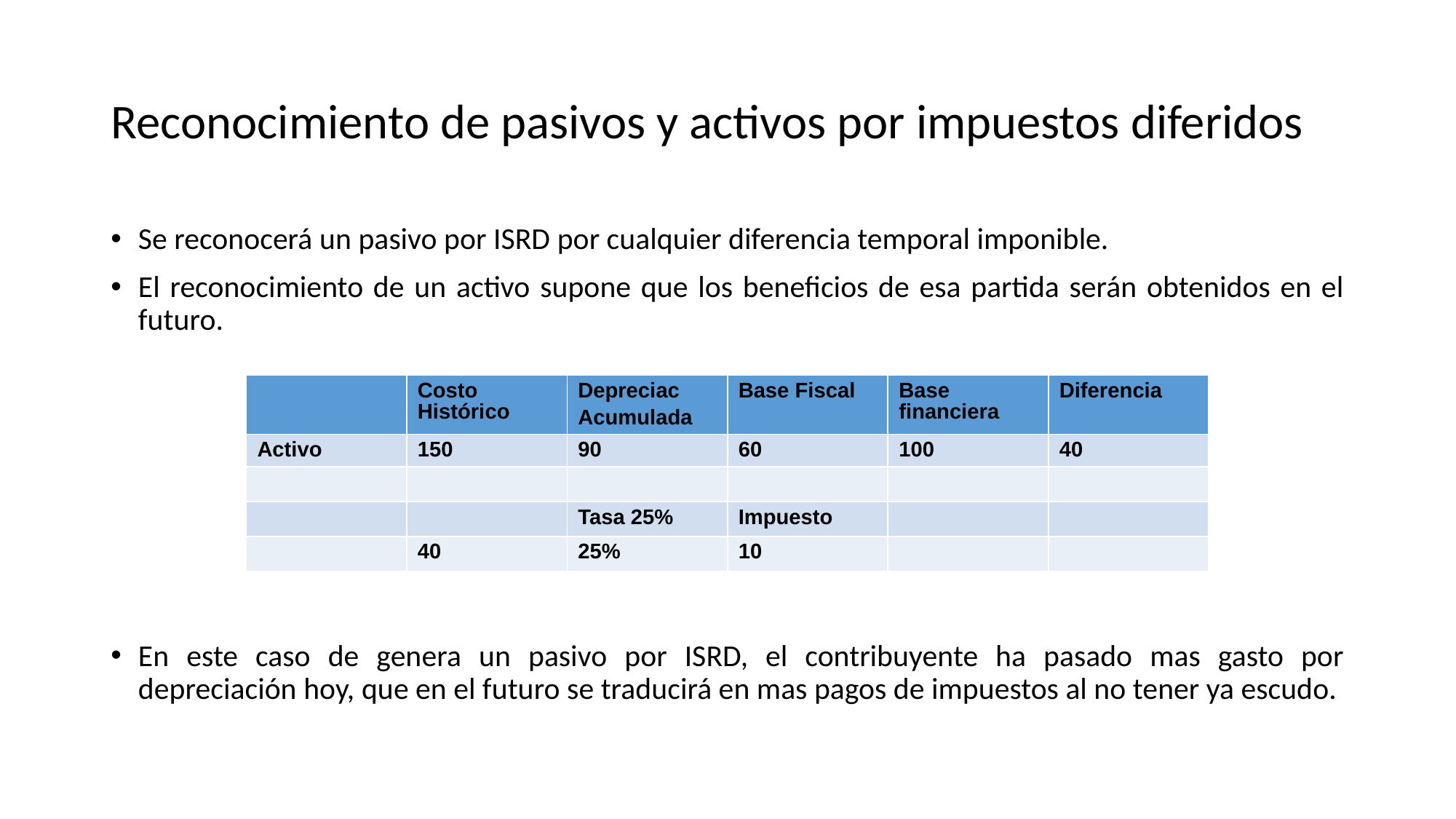

# Reconocimiento de pasivos y activos por impuestos diferidos
Se reconocerá un pasivo por ISRD por cualquier diferencia temporal imponible.
El reconocimiento de un activo supone que los beneficios de esa partida serán obtenidos en el futuro.

En este caso de genera un pasivo por ISRD, el contribuyente ha pasado mas gasto por depreciación hoy, que en el futuro se traducirá en mas pagos de impuestos al no tener ya escudo.

|  | Costo Histórico | Depreciac Acumulada | Base Fiscal | Base financiera | Diferencia |
| --- | --- | --- | --- | --- | --- |
| Activo | 150 | 90 | 60 | 100 | 40 |
|  |  |  |  |  |  |
|  |  | Tasa 25% | Impuesto |  |  |
|  | 40 | 25% | 10 |  |  |